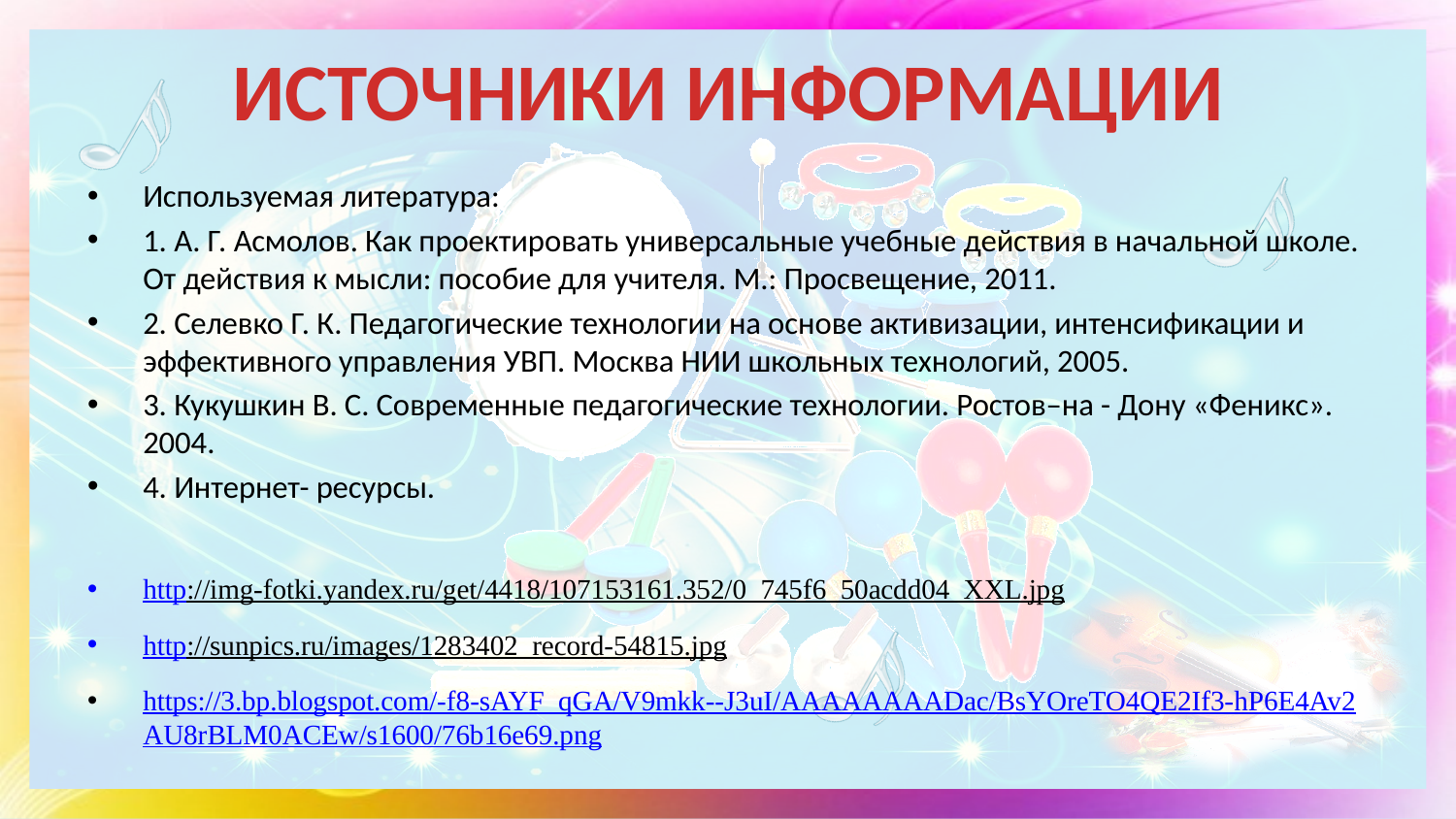

# ИСТОЧНИКИ ИНФОРМАЦИИ
Используемая литература:
1. А. Г. Асмолов. Как проектировать универсальные учебные действия в начальной школе. От действия к мысли: пособие для учителя. М.: Просвещение, 2011.
2. Селевко Г. К. Педагогические технологии на основе активизации, интенсификации и эффективного управления УВП. Москва НИИ школьных технологий, 2005.
3. Кукушкин В. С. Современные педагогические технологии. Ростов–на - Дону «Феникс». 2004.
4. Интернет- ресурсы.

http://img-fotki.yandex.ru/get/4418/107153161.352/0_745f6_50acdd04_XXL.jpg
http://sunpics.ru/images/1283402_record-54815.jpg
https://3.bp.blogspot.com/-f8-sAYF_qGA/V9mkk--J3uI/AAAAAAAADac/BsYOreTO4QE2If3-hP6E4Av2AU8rBLM0ACEw/s1600/76b16e69.png